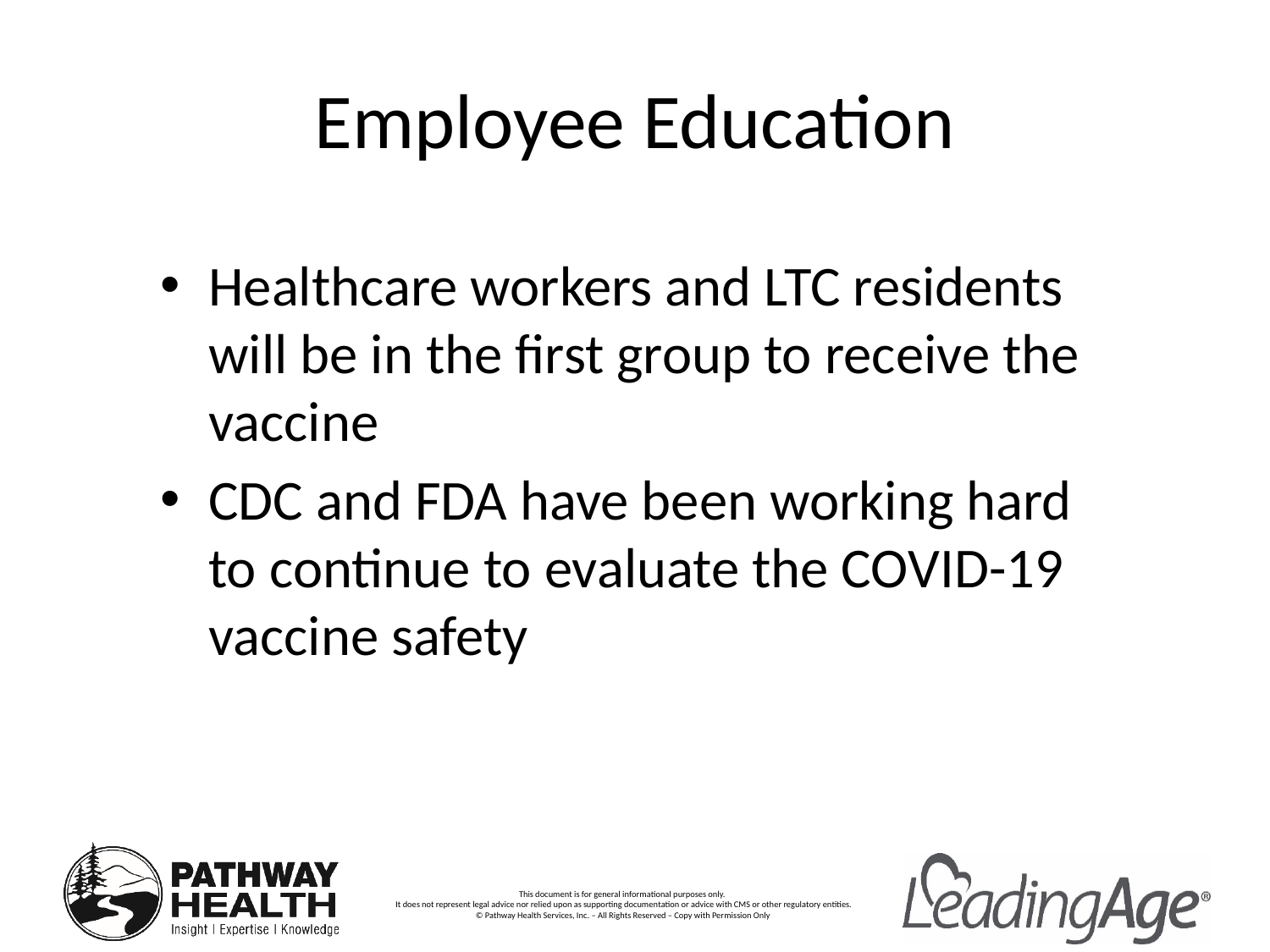

# Employee Education
Healthcare workers and LTC residents will be in the first group to receive the vaccine
CDC and FDA have been working hard to continue to evaluate the COVID-19 vaccine safety